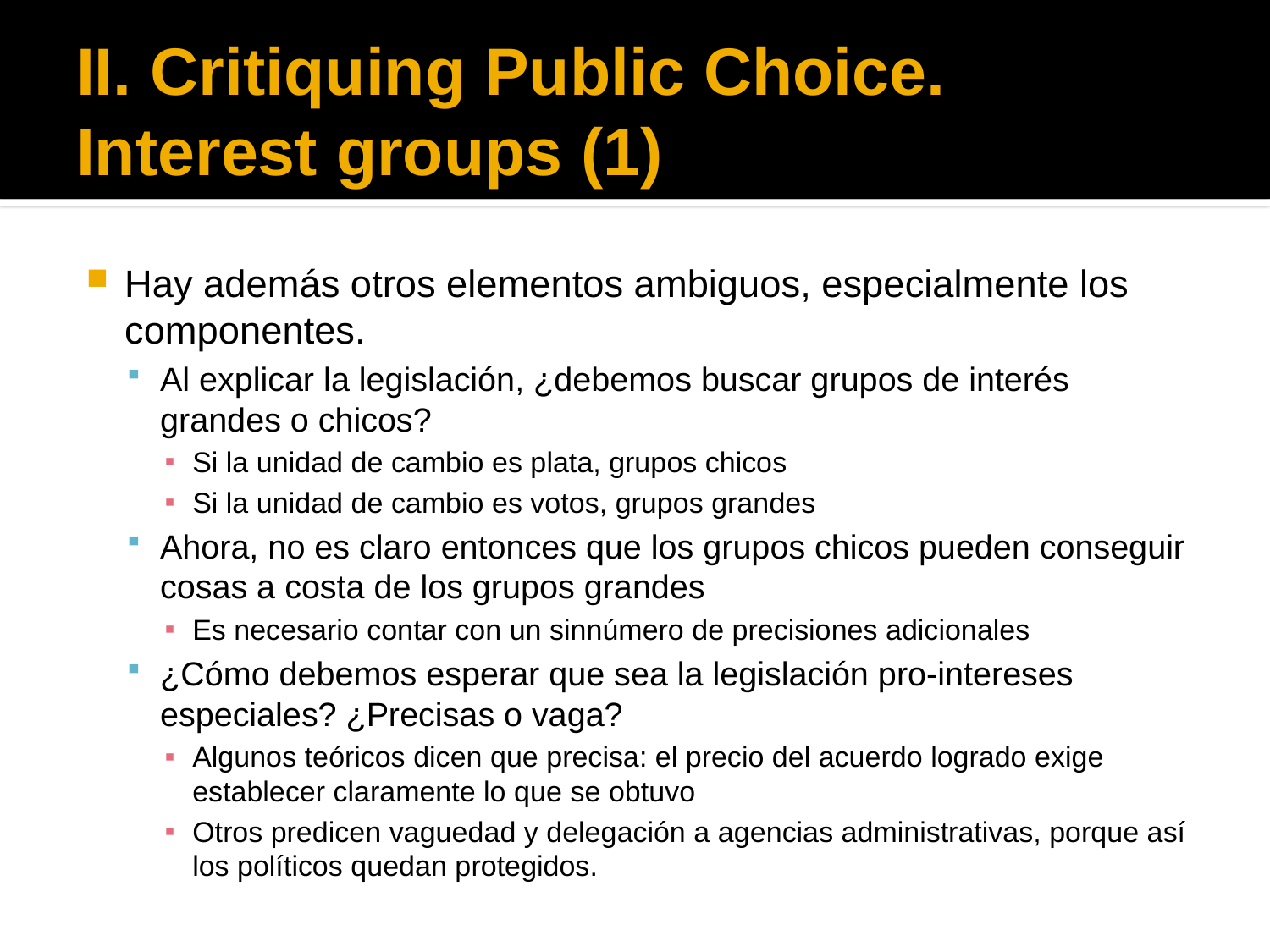

# II. Critiquing Public Choice. Interest groups (1)
Hay además otros elementos ambiguos, especialmente los componentes.
Al explicar la legislación, ¿debemos buscar grupos de interés grandes o chicos?
Si la unidad de cambio es plata, grupos chicos
Si la unidad de cambio es votos, grupos grandes
Ahora, no es claro entonces que los grupos chicos pueden conseguir cosas a costa de los grupos grandes
Es necesario contar con un sinnúmero de precisiones adicionales
¿Cómo debemos esperar que sea la legislación pro-intereses especiales? ¿Precisas o vaga?
Algunos teóricos dicen que precisa: el precio del acuerdo logrado exige establecer claramente lo que se obtuvo
Otros predicen vaguedad y delegación a agencias administrativas, porque así los políticos quedan protegidos.